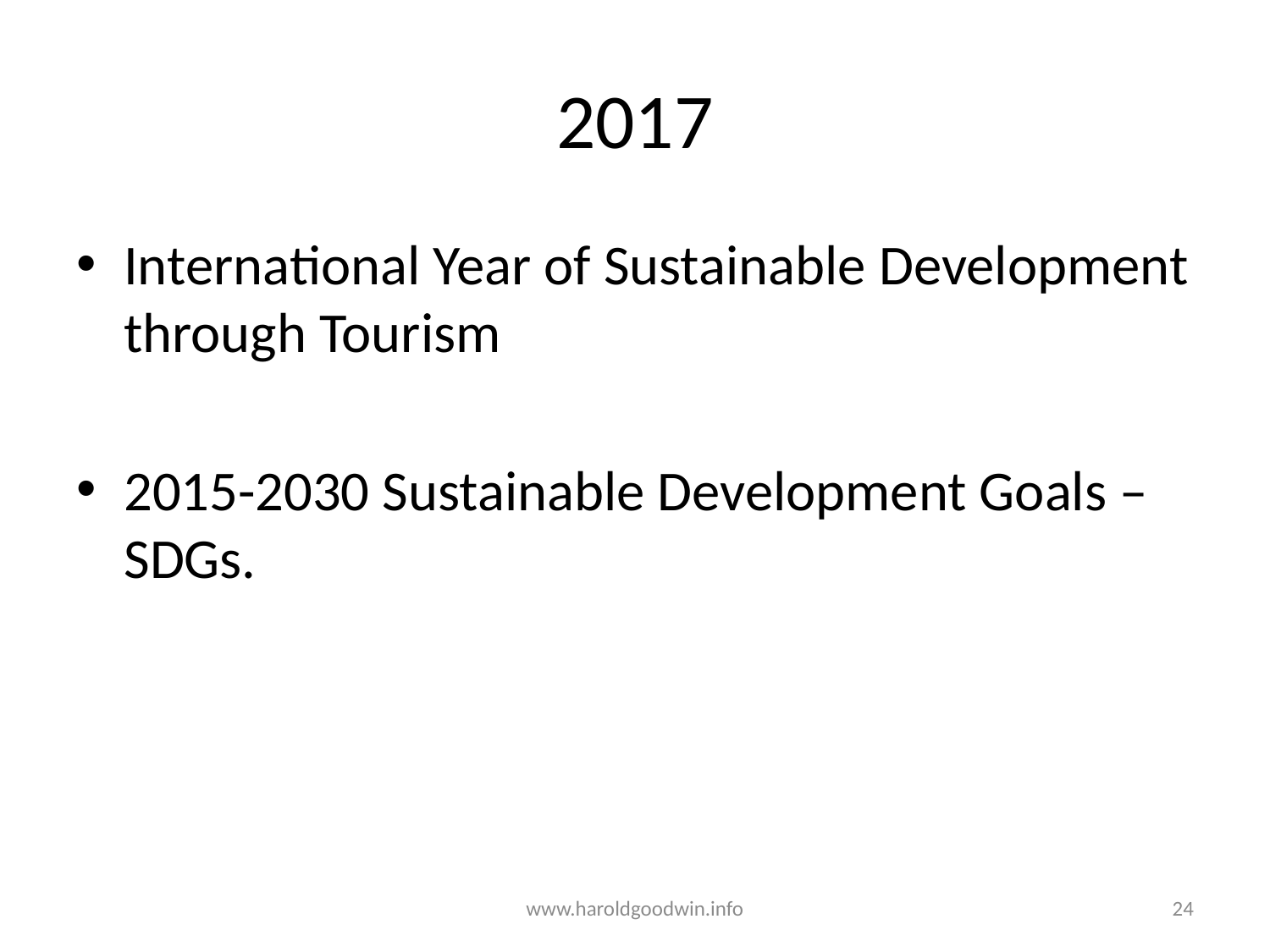

# 2017
International Year of Sustainable Development through Tourism

2015-2030 Sustainable Development Goals – SDGs.

www.haroldgoodwin.info
24